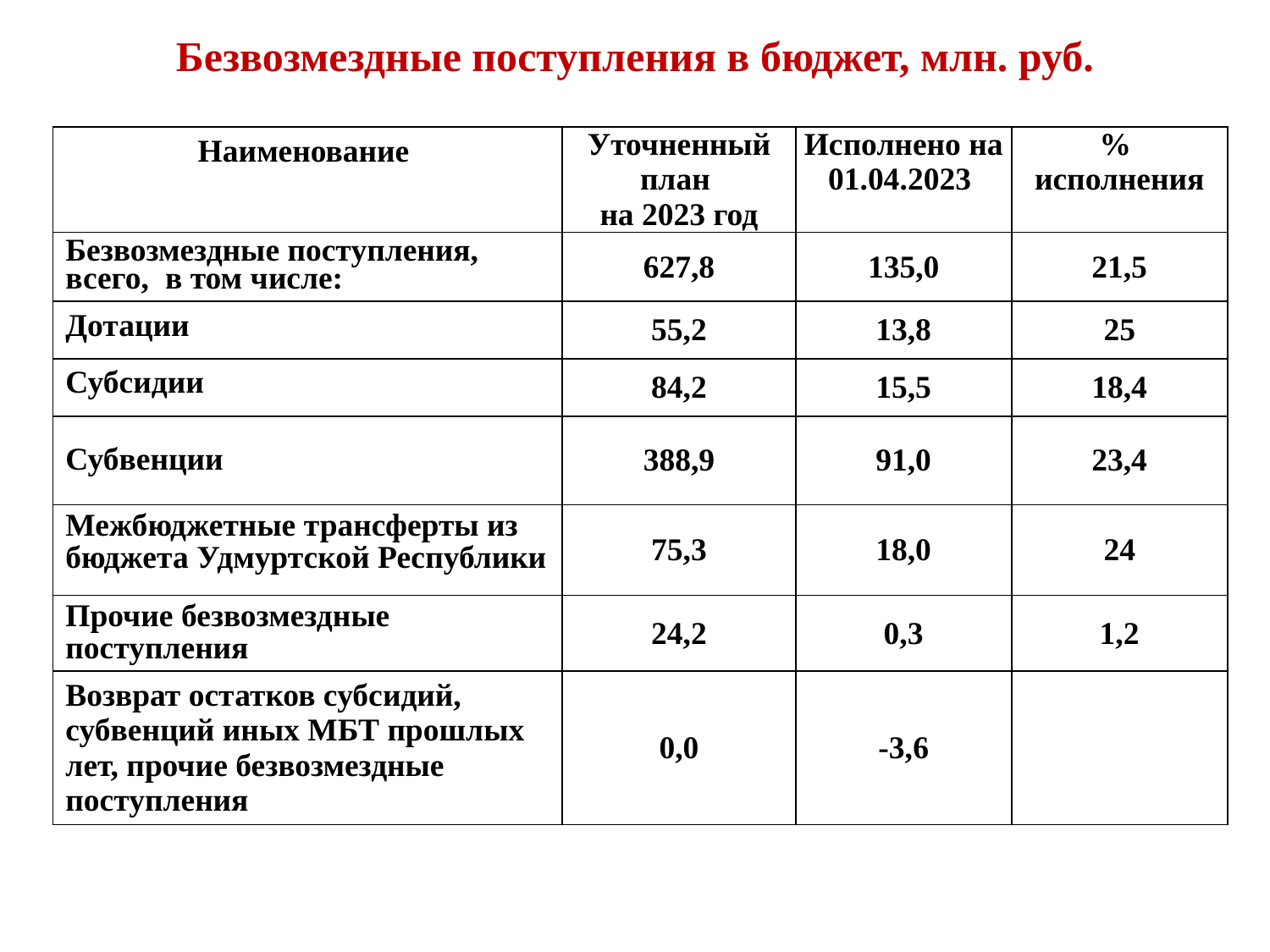

# Безвозмездные поступления в бюджет, млн. руб.
| Наименование | Уточненный план на 2023 год | Исполнено на 01.04.2023 | % исполнения |
| --- | --- | --- | --- |
| Безвозмездные поступления, всего, в том числе: | 627,8 | 135,0 | 21,5 |
| Дотации | 55,2 | 13,8 | 25 |
| Субсидии | 84,2 | 15,5 | 18,4 |
| Субвенции | 388,9 | 91,0 | 23,4 |
| Межбюджетные трансферты из бюджета Удмуртской Республики | 75,3 | 18,0 | 24 |
| Прочие безвозмездные поступления | 24,2 | 0,3 | 1,2 |
| Возврат остатков субсидий, субвенций иных МБТ прошлых лет, прочие безвозмездные поступления | 0,0 | -3,6 |  |